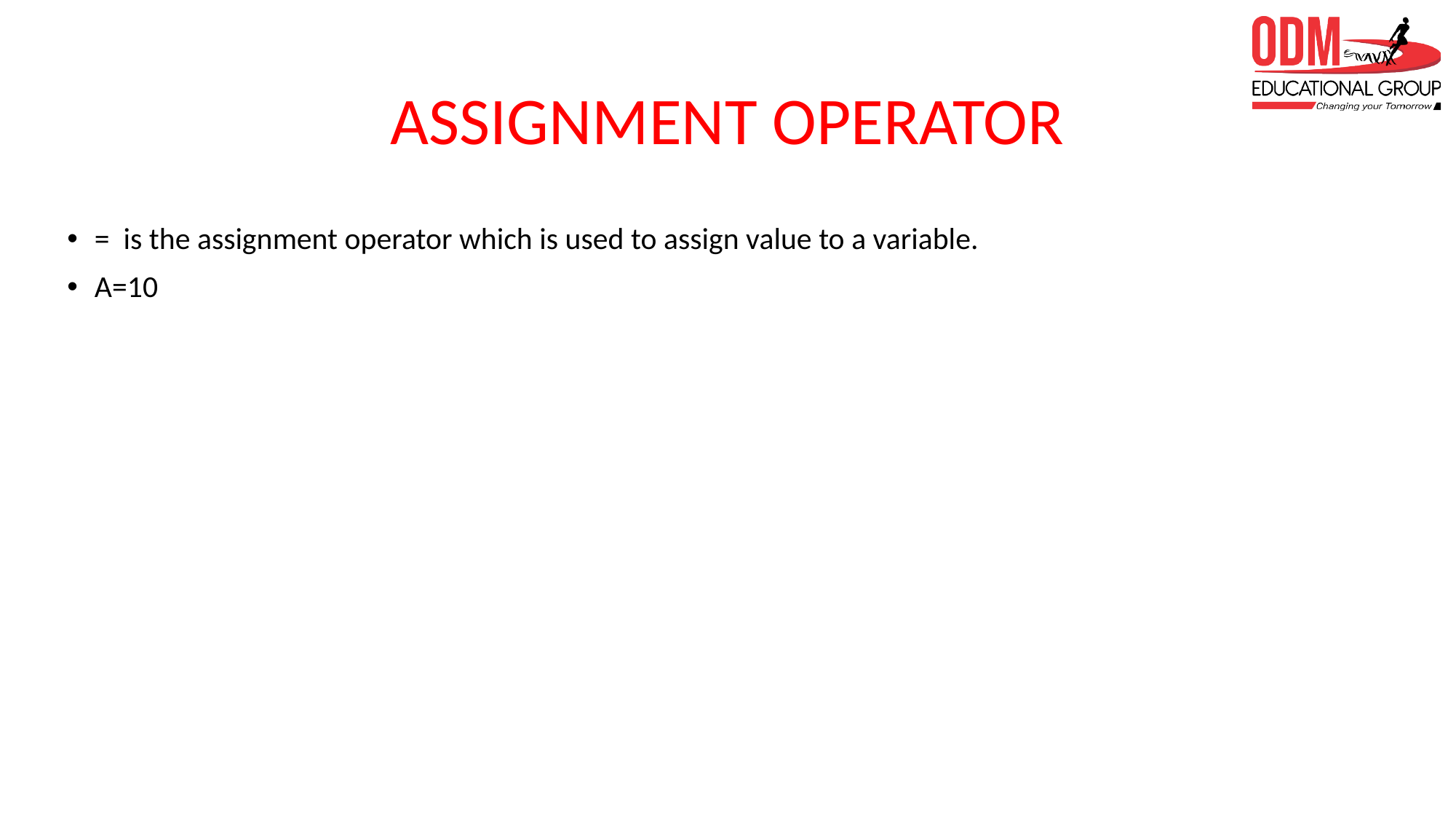

# ASSIGNMENT OPERATOR
=  is the assignment operator which is used to assign value to a variable.
A=10